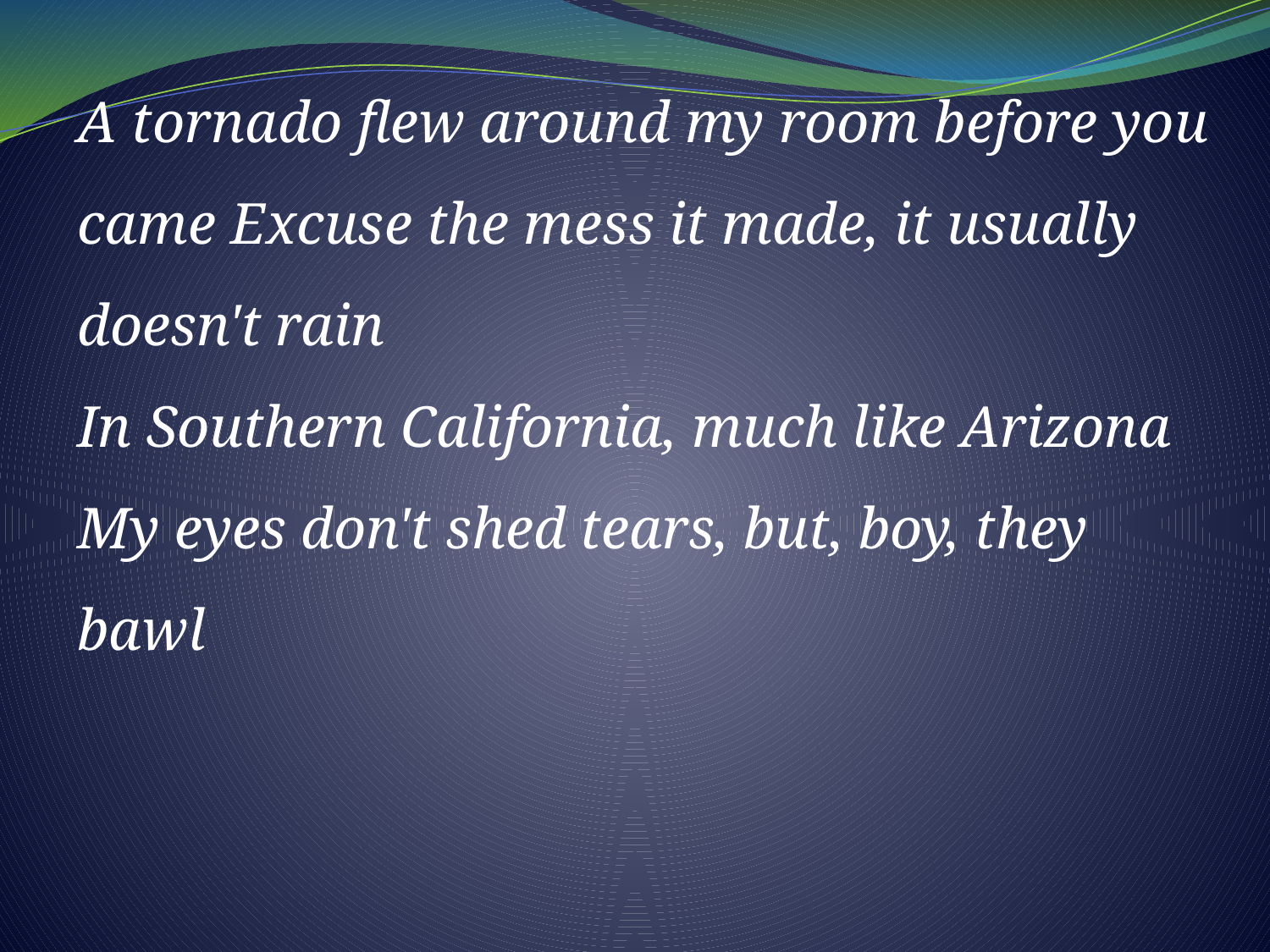

A tornado flew around my room before you came Excuse the mess it made, it usually doesn't rain
In Southern California, much like Arizona
My eyes don't shed tears, but, boy, they bawl